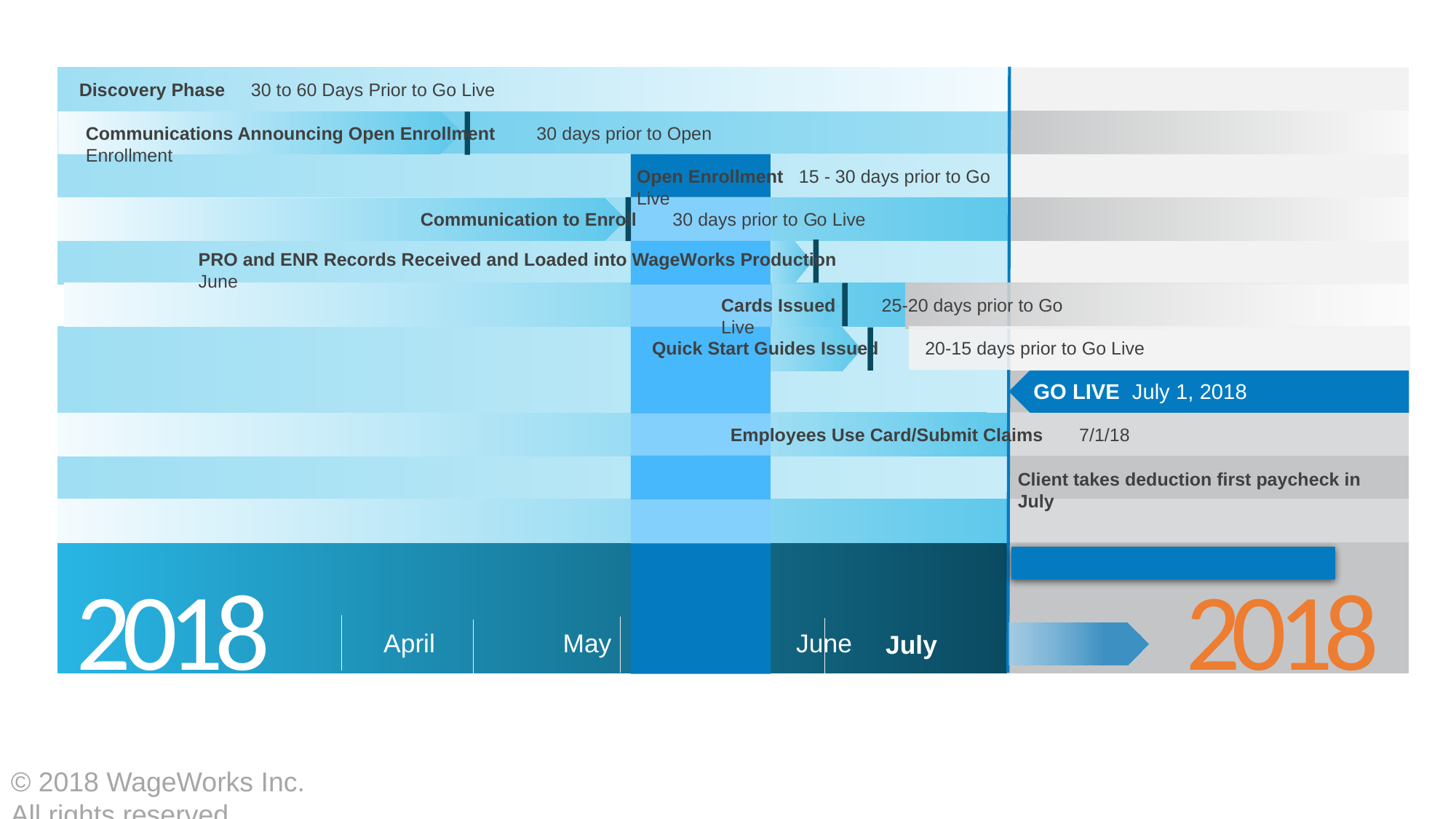

Discovery Phase     30 to 60 Days Prior to Go Live

Communications Announcing Open Enrollment        30 days prior to Open Enrollment

Open Enrollment   15 - 30 days prior to Go Live

Communication to Enroll       30 days prior to Go Live

PRO and ENR Records Received and Loaded into WageWorks Production       June

Cards Issued         25-20 days prior to Go Live

Quick Start Guides Issued         20-15 days prior to Go Live

GO LIVE  July 1, 2018

Employees Use Card/Submit Claims       7/1/18

Client takes deduction first paycheck in July

2018
2018
  April                  May 	              June
July

© 2018 WageWorks Inc. All rights reserved.